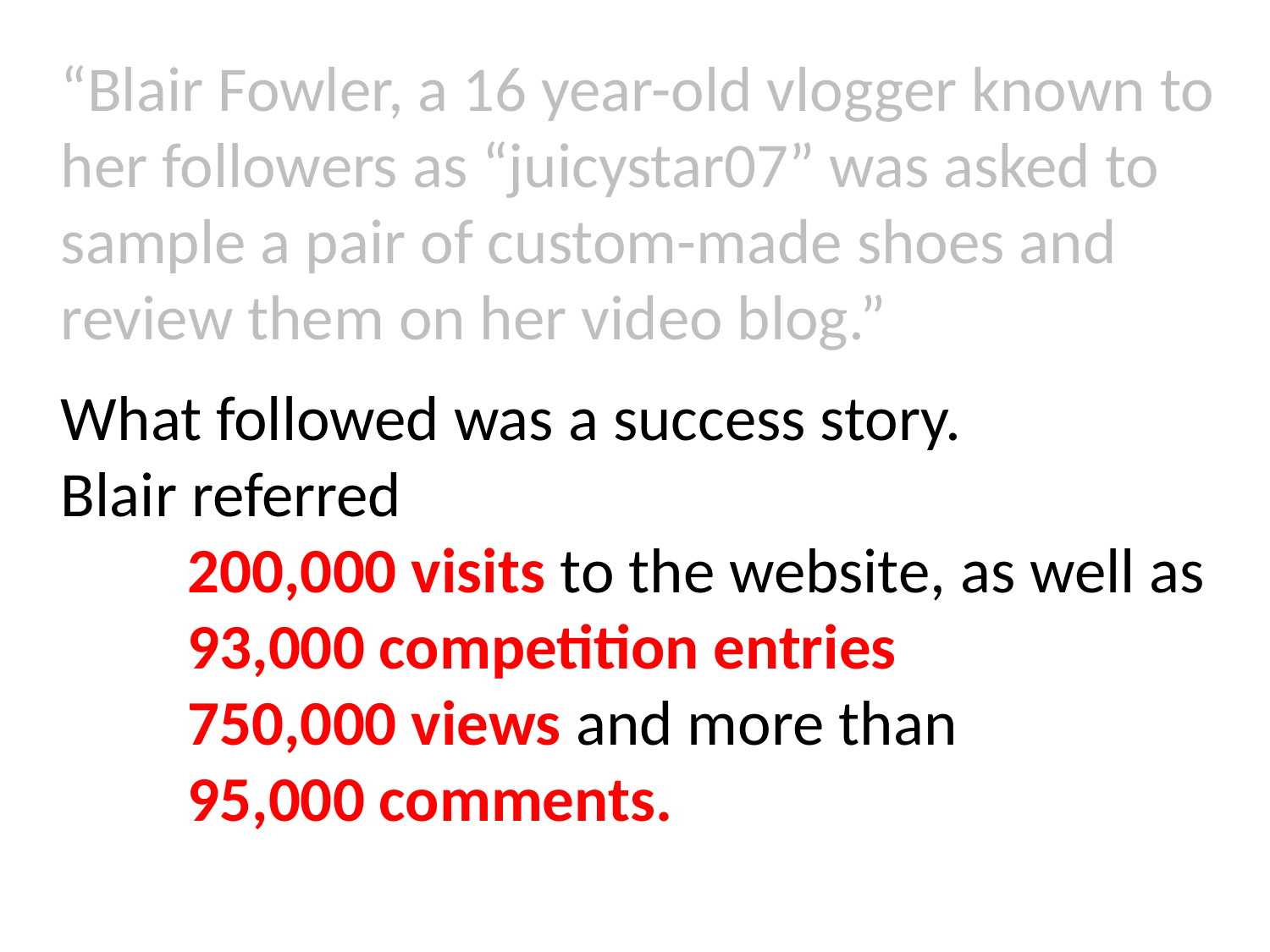

“Blair Fowler, a 16 year-old vlogger known to her followers as “juicystar07” was asked to sample a pair of custom-made shoes and review them on her video blog.”

What followed was a success story.
Blair referred
	200,000 visits to the website, as well as
	93,000 competition entries
	750,000 views and more than
	95,000 comments.